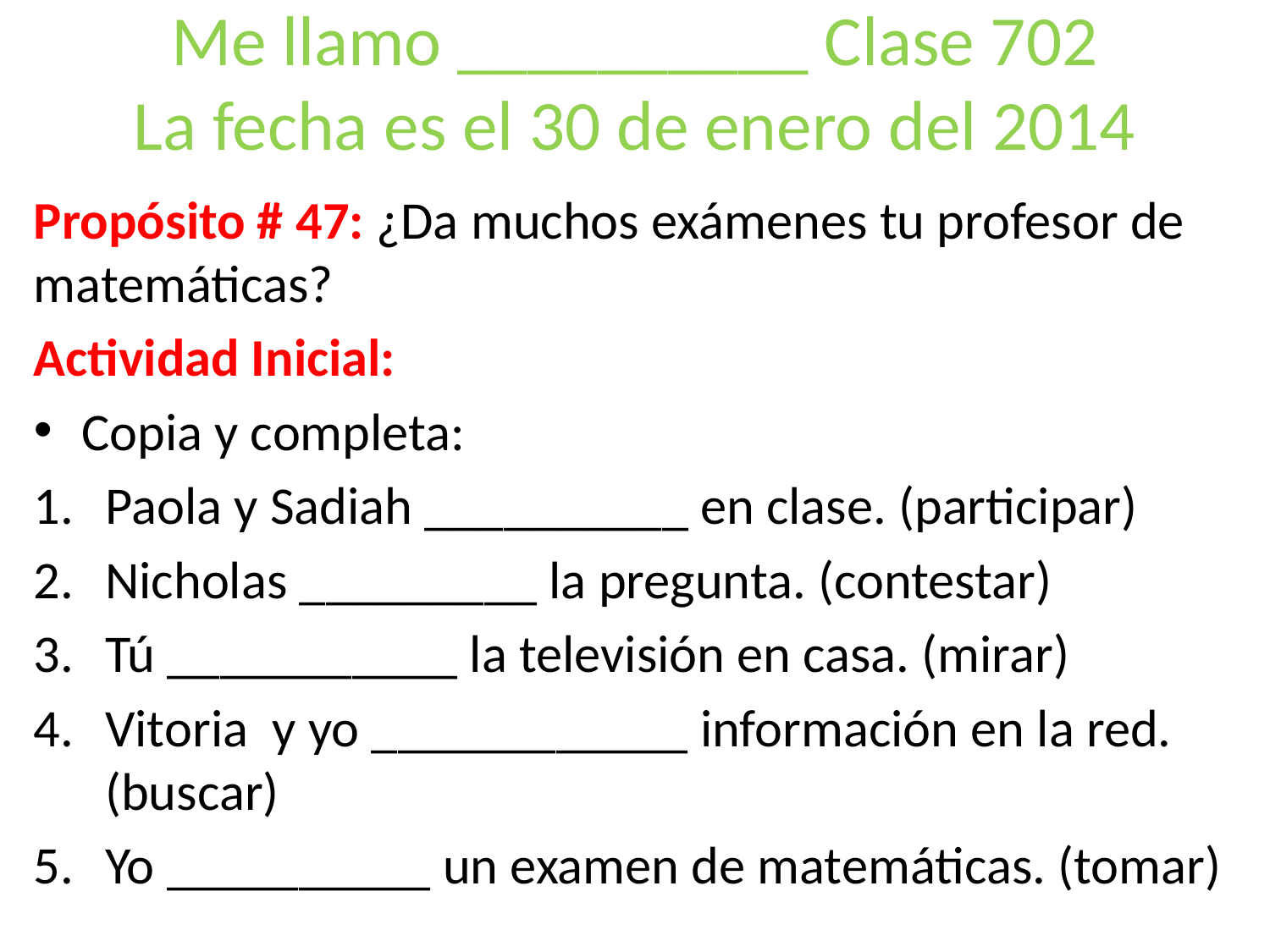

# Me llamo __________ Clase 702 La fecha es el 30 de enero del 2014
Propósito # 47: ¿Da muchos exámenes tu profesor de matemáticas?
Actividad Inicial:
Copia y completa:
Paola y Sadiah __________ en clase. (participar)
Nicholas _________ la pregunta. (contestar)
Tú ___________ la televisión en casa. (mirar)
Vitoria  y yo ____________ información en la red. (buscar)
Yo __________ un examen de matemáticas. (tomar)